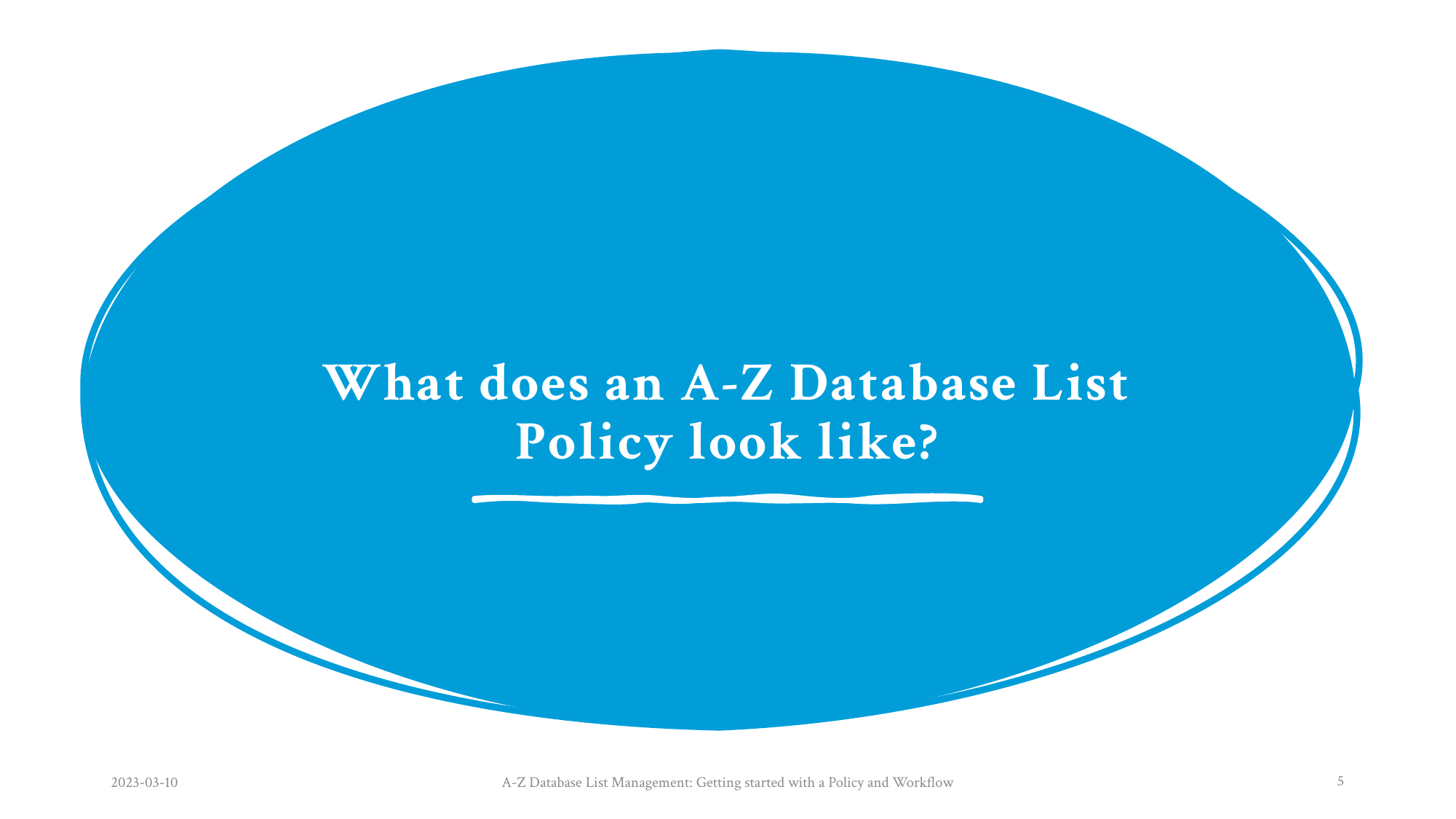

# What does an A-Z Database List Policy look like?

2023-03-10
A-Z Database List Management: Getting started with a Policy and Workflow
5